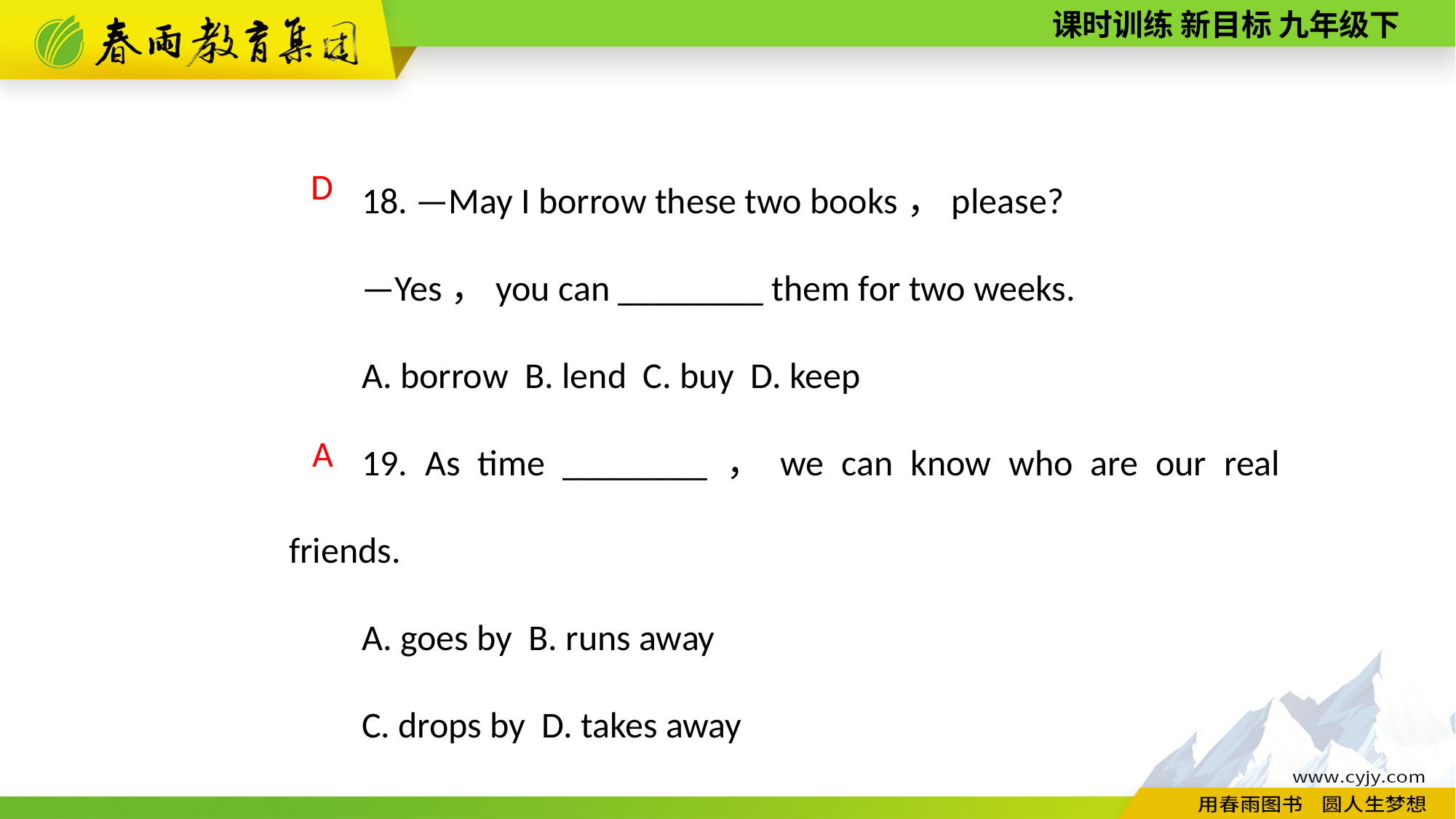

18. —May I borrow these two books，please?
—Yes，you can ________ them for two weeks.
A. borrow  B. lend  C. buy  D. keep
19. As time ________，we can know who are our real friends.
A. goes by  B. runs away
C. drops by  D. takes away
D
A